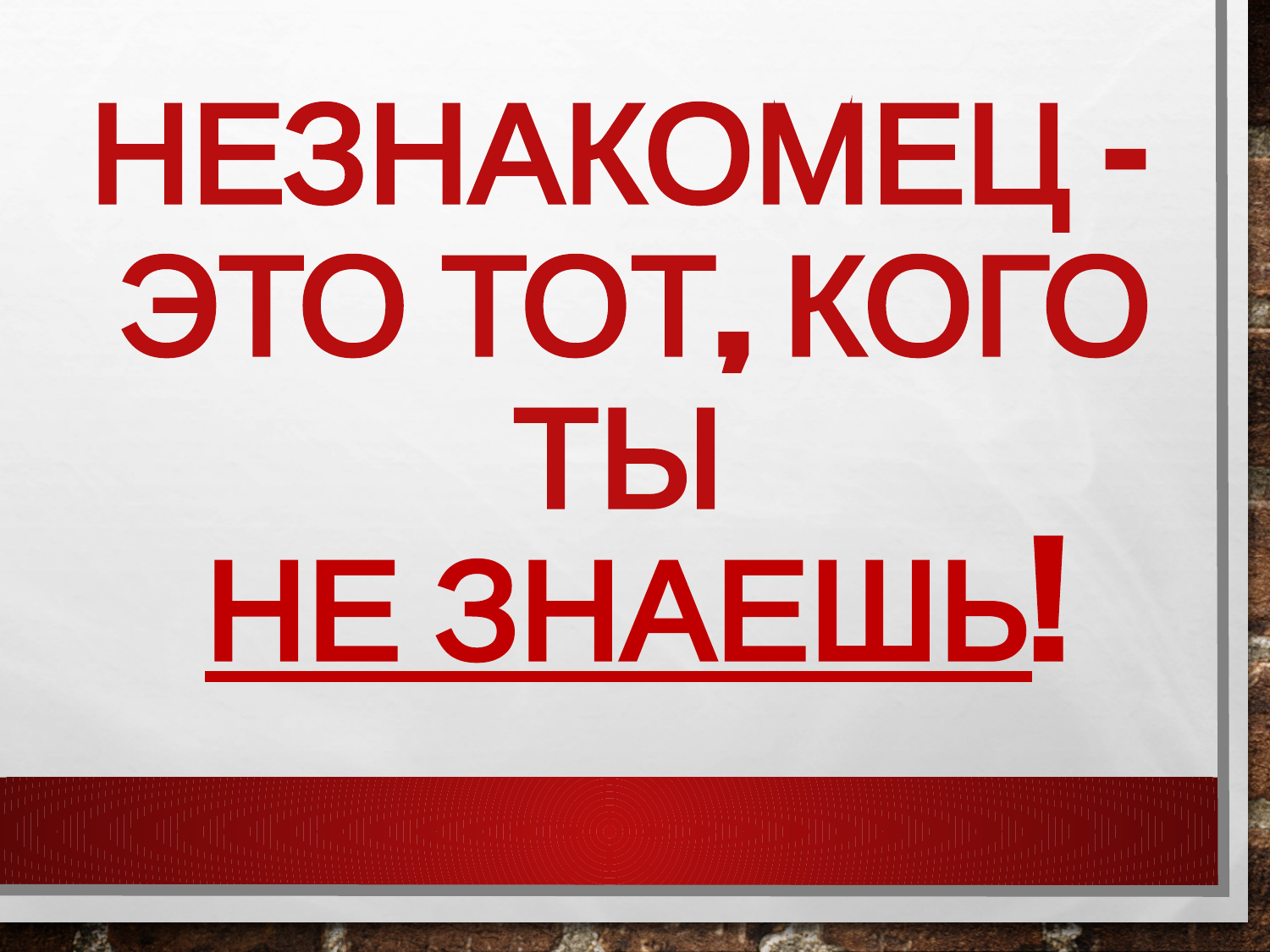

# НЕЗНАКОМЕЦ – это тот, кого ты не знаешь!